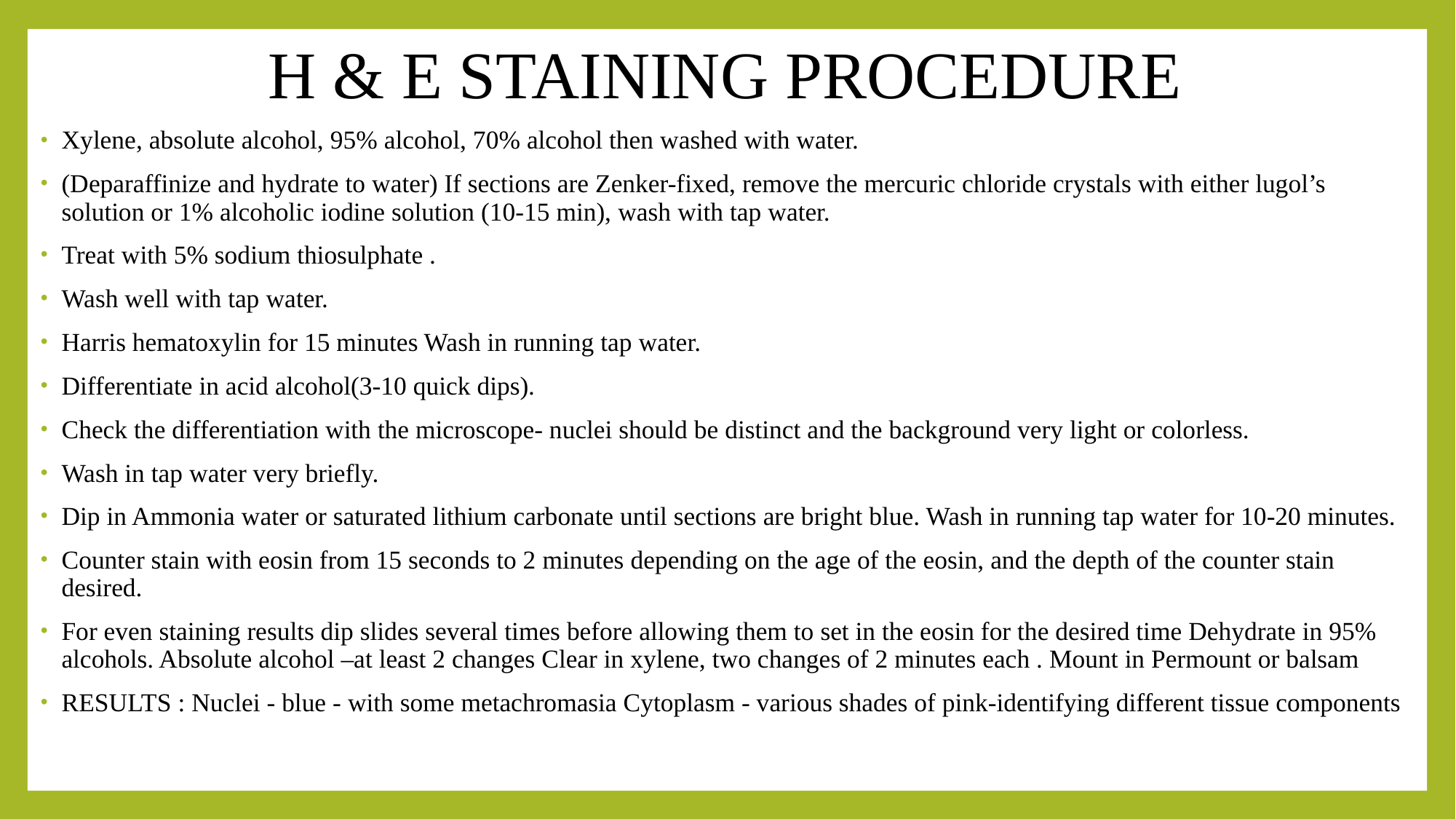

# H & E STAINING PROCEDURE
Xylene, absolute alcohol, 95% alcohol, 70% alcohol then washed with water.
(Deparaffinize and hydrate to water) If sections are Zenker-fixed, remove the mercuric chloride crystals with either lugol’s solution or 1% alcoholic iodine solution (10-15 min), wash with tap water.
Treat with 5% sodium thiosulphate .
Wash well with tap water.
Harris hematoxylin for 15 minutes Wash in running tap water.
Differentiate in acid alcohol(3-10 quick dips).
Check the differentiation with the microscope- nuclei should be distinct and the background very light or colorless.
Wash in tap water very briefly.
Dip in Ammonia water or saturated lithium carbonate until sections are bright blue. Wash in running tap water for 10-20 minutes.
Counter stain with eosin from 15 seconds to 2 minutes depending on the age of the eosin, and the depth of the counter stain desired.
For even staining results dip slides several times before allowing them to set in the eosin for the desired time Dehydrate in 95% alcohols. Absolute alcohol –at least 2 changes Clear in xylene, two changes of 2 minutes each . Mount in Permount or balsam
RESULTS : Nuclei - blue - with some metachromasia Cytoplasm - various shades of pink-identifying different tissue components